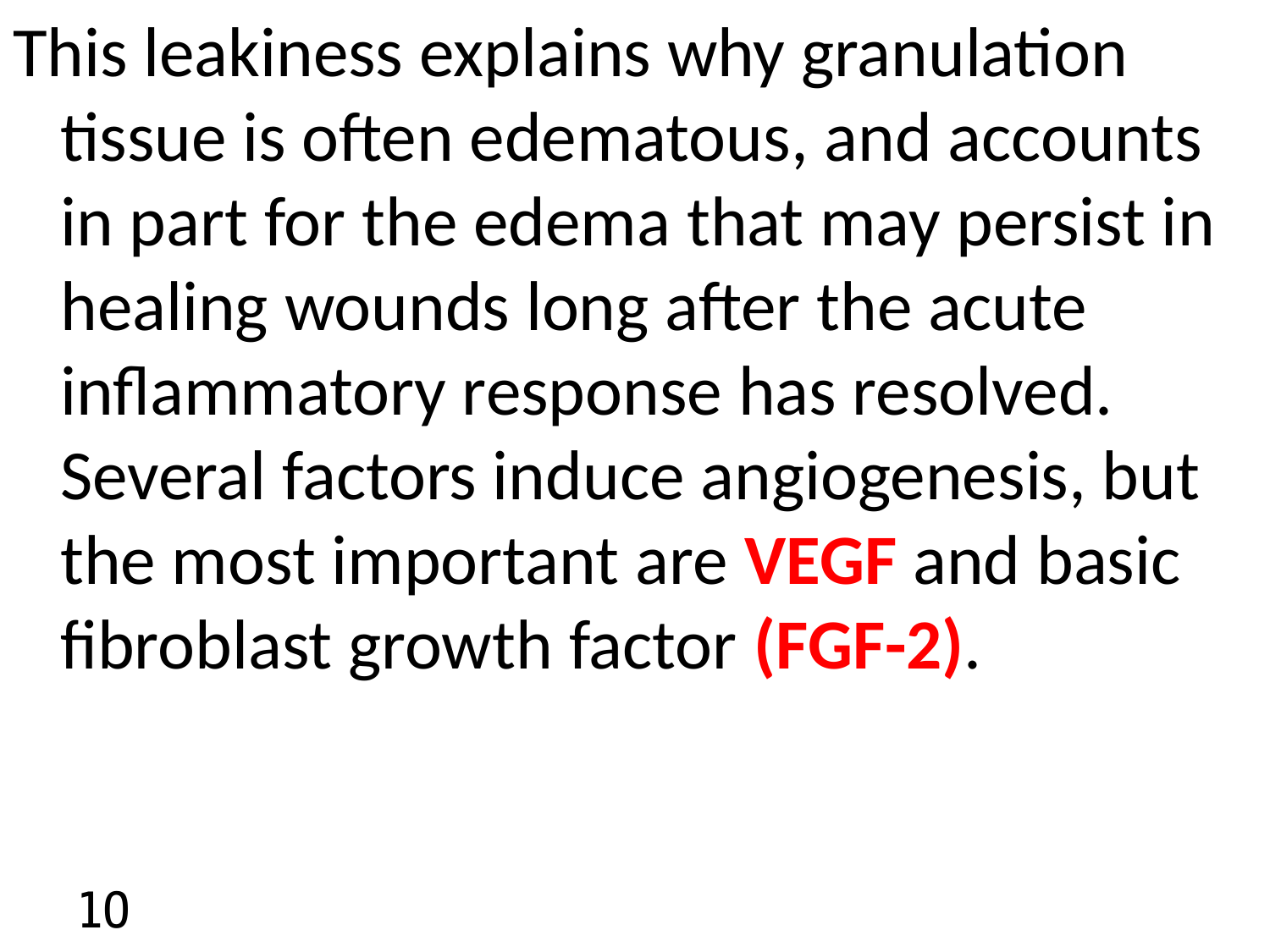

This leakiness explains why granulation tissue is often edematous, and accounts in part for the edema that may persist in healing wounds long after the acute inflammatory response has resolved. Several factors induce angiogenesis, but the most important are VEGF and basic fibroblast growth factor (FGF-2).
10